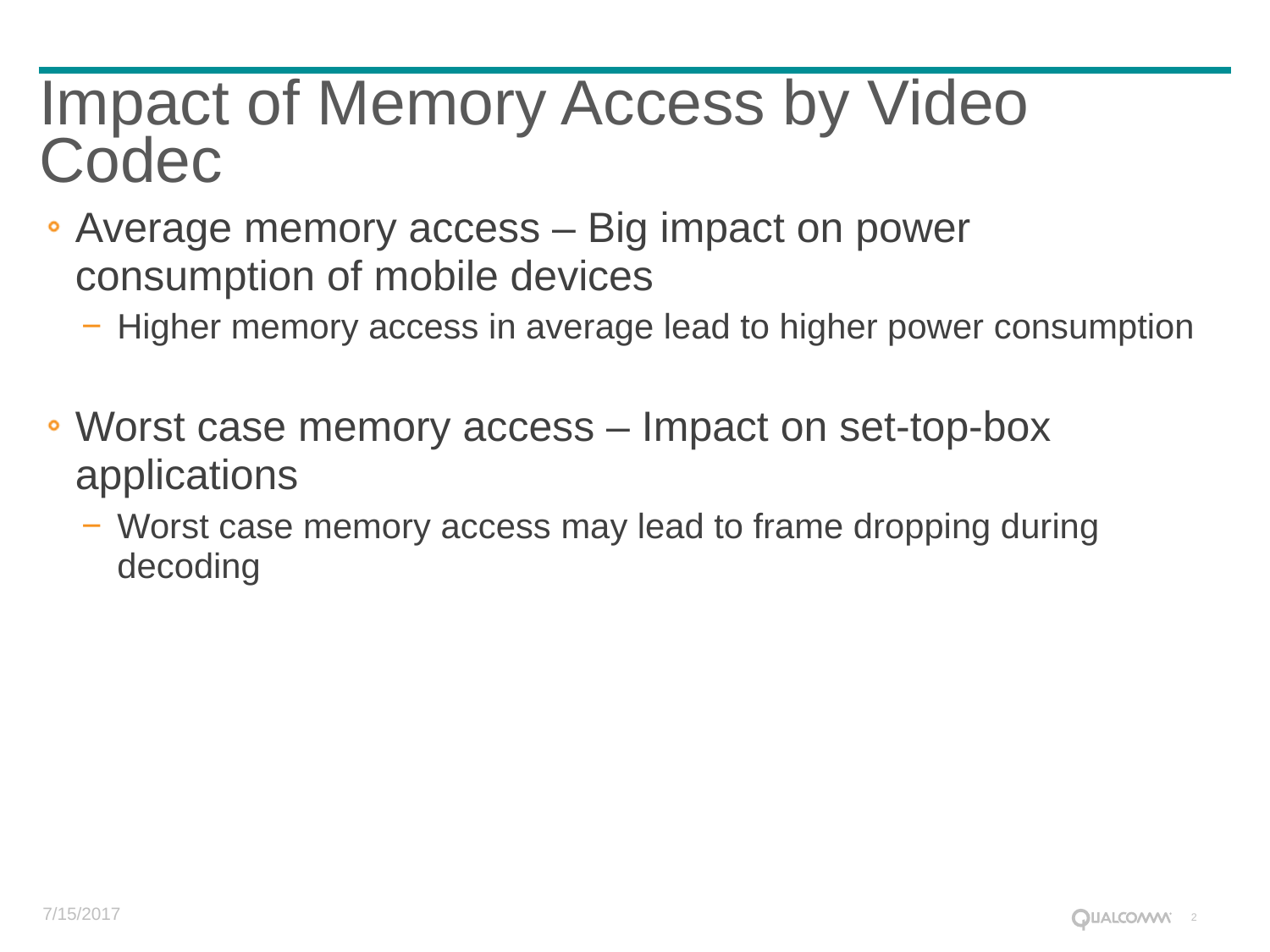

# Impact of Memory Access by Video Codec
Average memory access – Big impact on power consumption of mobile devices
Higher memory access in average lead to higher power consumption

Worst case memory access – Impact on set-top-box applications
Worst case memory access may lead to frame dropping during decoding